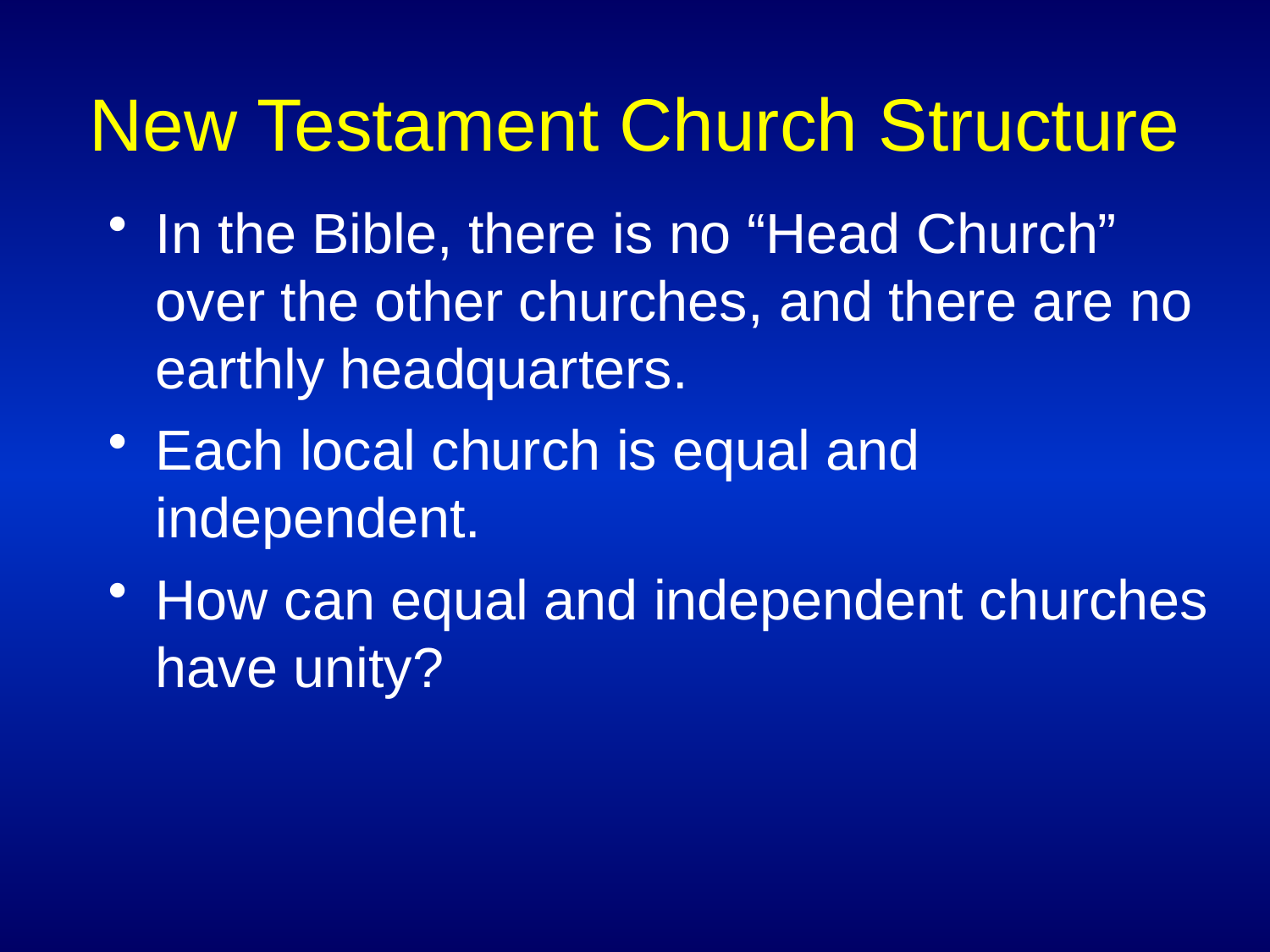

# New Testament Church Structure
In the Bible, there is no “Head Church” over the other churches, and there are no earthly headquarters.
Each local church is equal and independent.
How can equal and independent churches have unity?